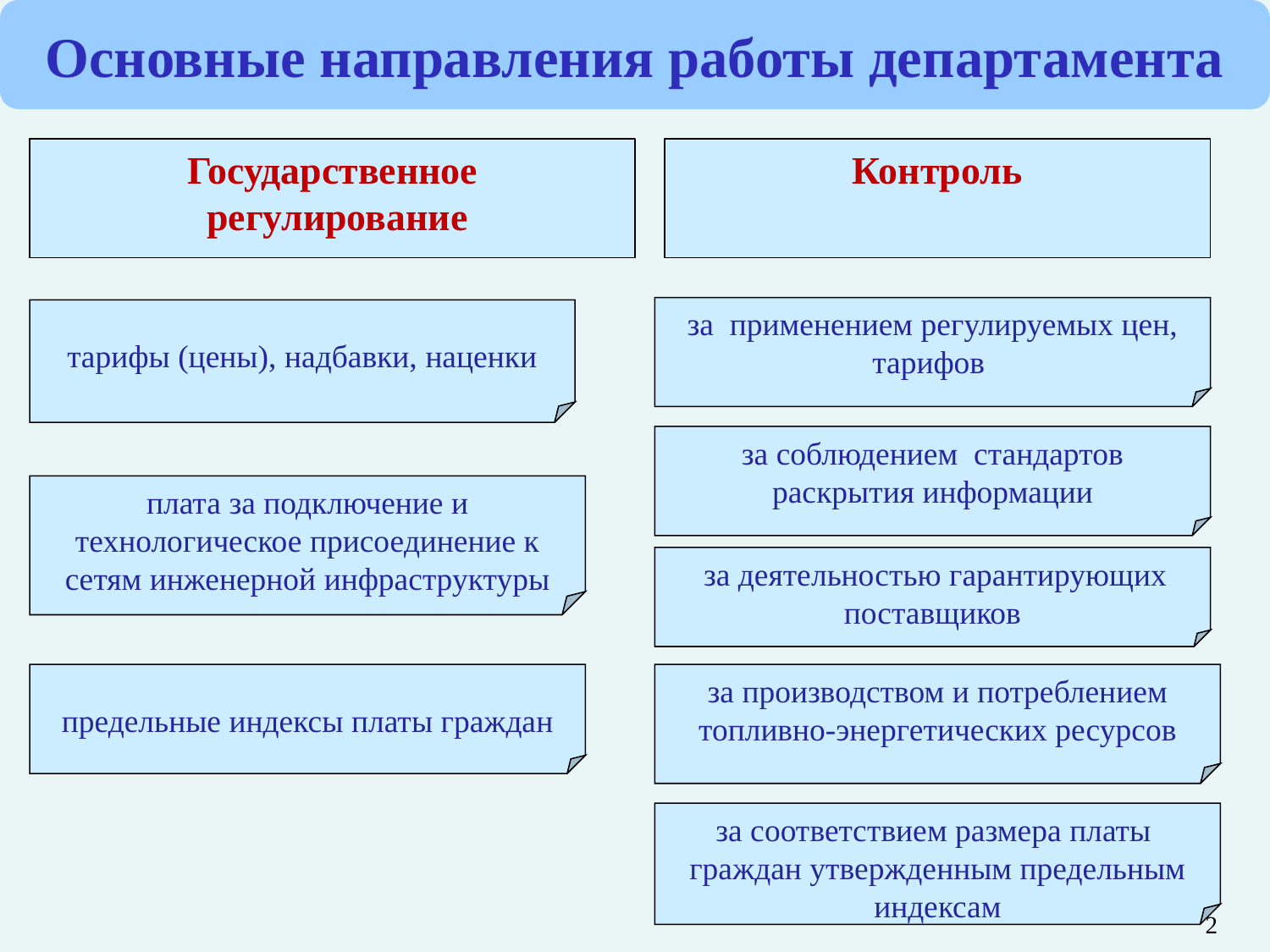

Основные направления работы департамента
Государственное
 регулирование
Контроль
за  применением регулируемых цен, тарифов

тарифы (цены), надбавки, наценки
за соблюдением  стандартов раскрытия информации
плата за подключение и технологическое присоединение к сетям инженерной инфраструктуры
 за деятельностью гарантирующих поставщиков

предельные индексы платы граждан
за производством и потреблением топливно-энергетических ресурсов
за соответствием размера платы  граждан утвержденным предельным индексам
2